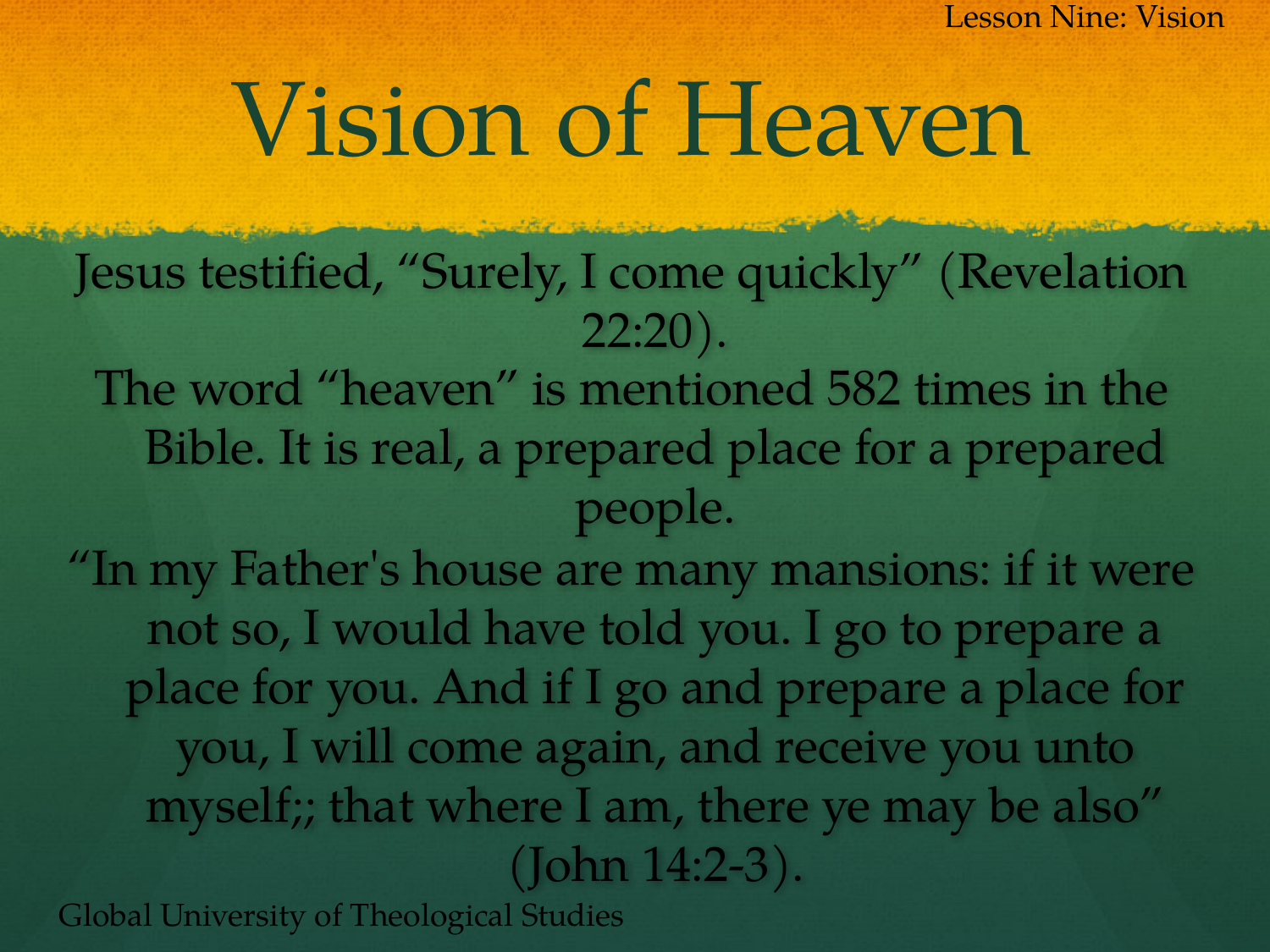

Lesson Nine: Vision

# Vision of Heaven
Jesus testified, “Surely, I come quickly” (Revelation 22:20).
The word “heaven” is mentioned 582 times in the Bible. It is real, a prepared place for a prepared people.
“In my Father's house are many mansions: if it were not so, I would have told you. I go to prepare a place for you. And if I go and prepare a place for you, I will come again, and receive you unto myself;; that where I am, there ye may be also” (John 14:2-3).
Global University of Theological Studies